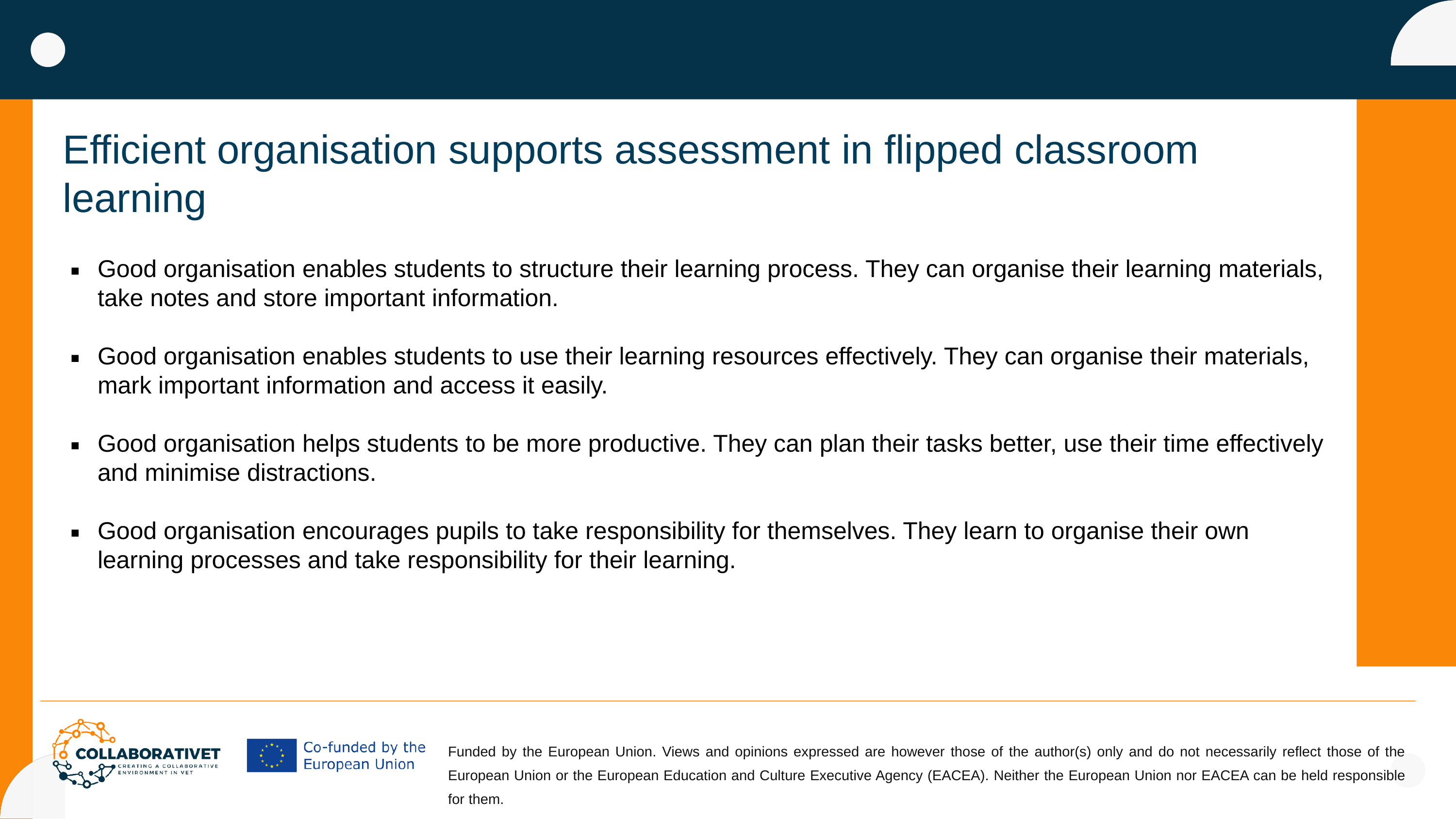

Efficient organisation supports assessment in flipped classroom learning
Good organisation enables students to structure their learning process. They can organise their learning materials, take notes and store important information.

Good organisation enables students to use their learning resources effectively. They can organise their materials, mark important information and access it easily.

Good organisation helps students to be more productive. They can plan their tasks better, use their time effectively and minimise distractions.

Good organisation encourages pupils to take responsibility for themselves. They learn to organise their own learning processes and take responsibility for their learning.

Funded by the European Union. Views and opinions expressed are however those of the author(s) only and do not necessarily reflect those of the European Union or the European Education and Culture Executive Agency (EACEA). Neither the European Union nor EACEA can be held responsible for them.